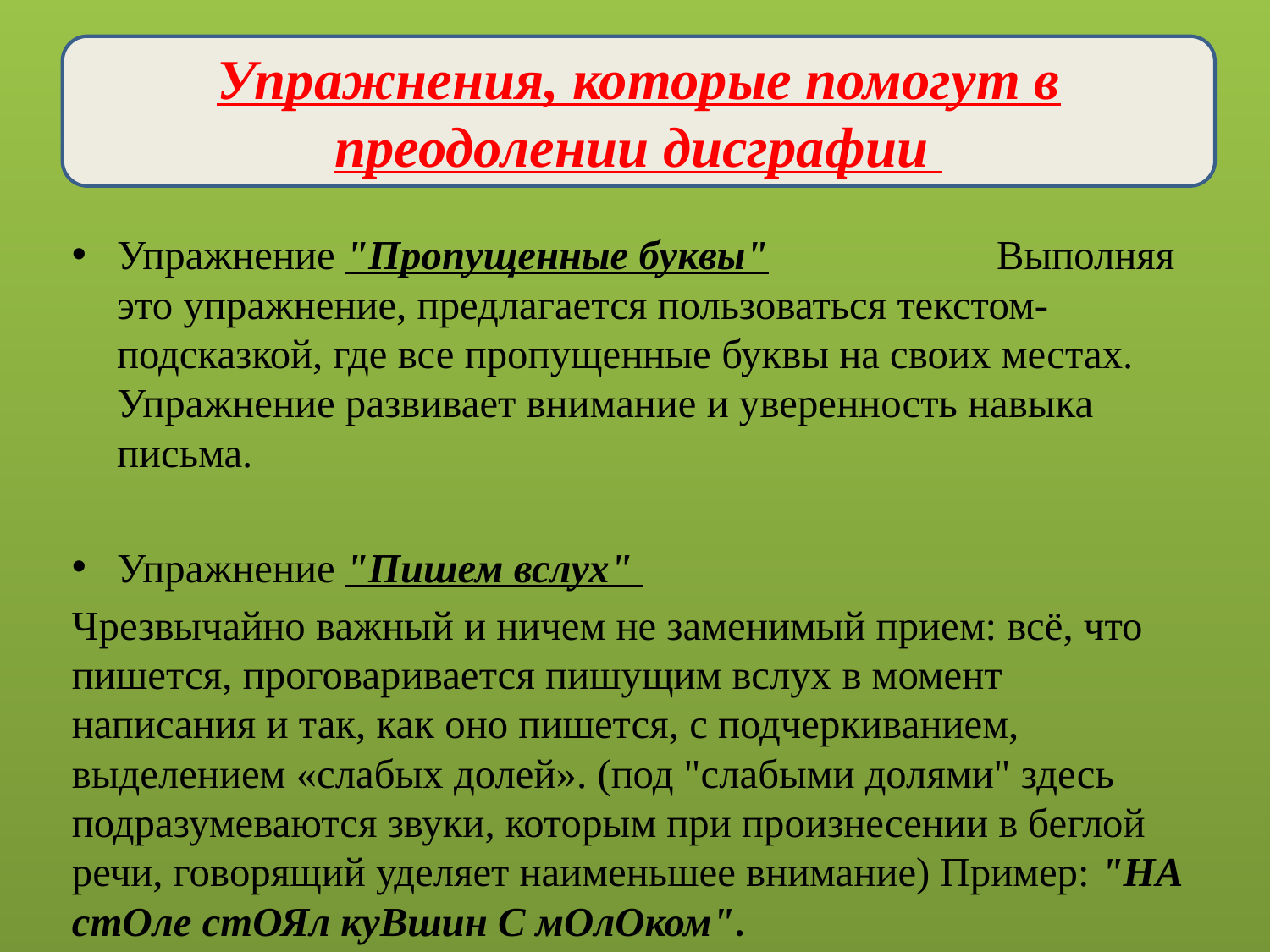

Упражнения, которые помогут в преодолении дисграфии
Упражнение "Пропущенные буквы"                      Выполняя это упражнение, предлагается пользоваться текстом-подсказкой, где все пропущенные буквы на своих местах. Упражнение развивает внимание и уверенность навыка письма.

Упражнение "Пишем вслух"
Чрезвычайно важный и ничем не заменимый прием: всё, что пишется, проговаривается пишущим вслух в момент написания и так, как оно пишется, с подчеркиванием, выделением «слабых долей». (под "слабыми долями" здесь подразумеваются звуки, которым при произнесении в беглой речи, говорящий уделяет наименьшее внимание) Пример: "НА стОле стОЯл куВшин С мОлОком".